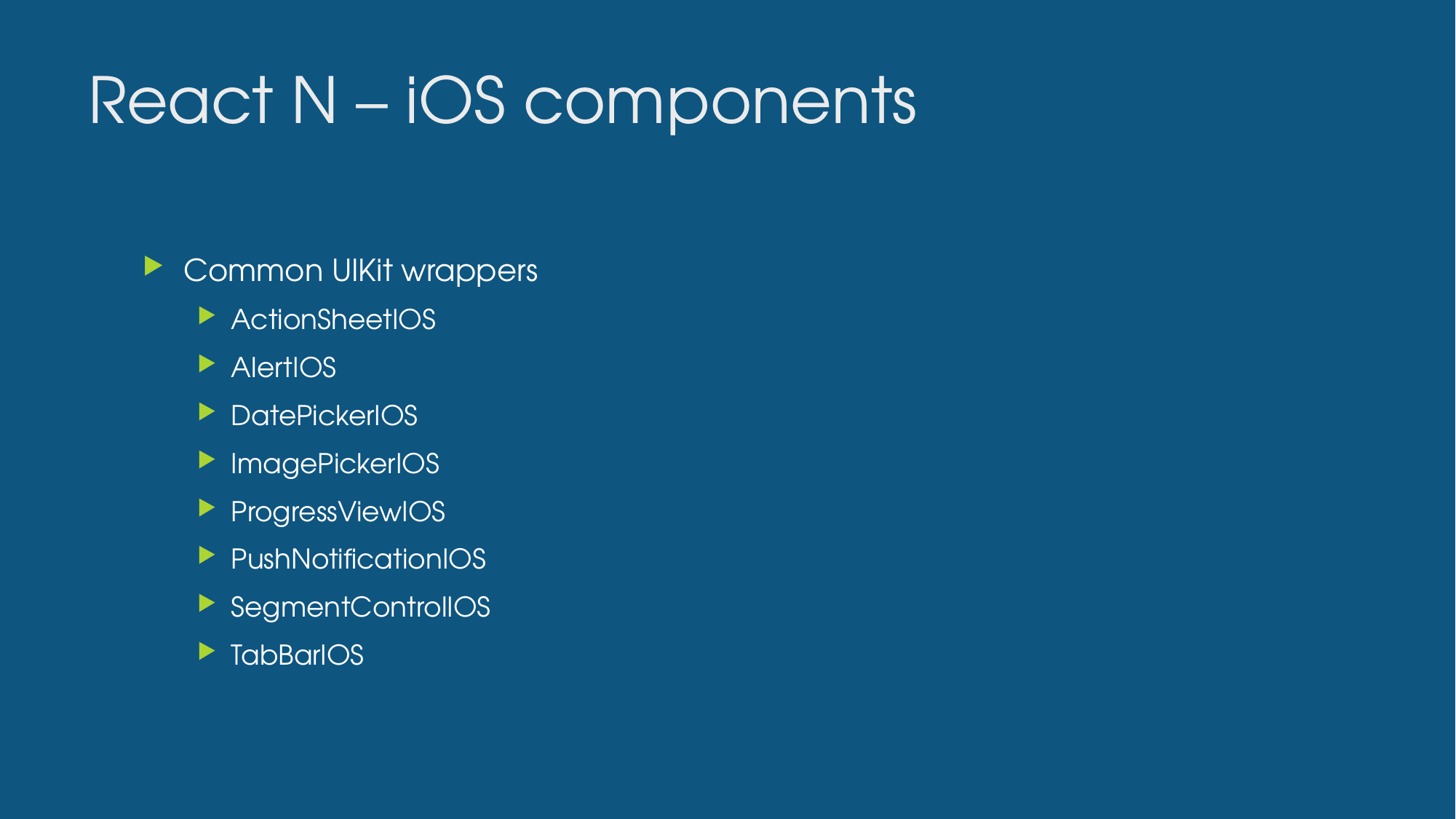

3
# React N – iOS components
Common UIKit wrappers
ActionSheetIOS
AlertIOS
DatePickerIOS
ImagePickerIOS
ProgressViewIOS
PushNotificationIOS
SegmentControlIOS
TabBarIOS